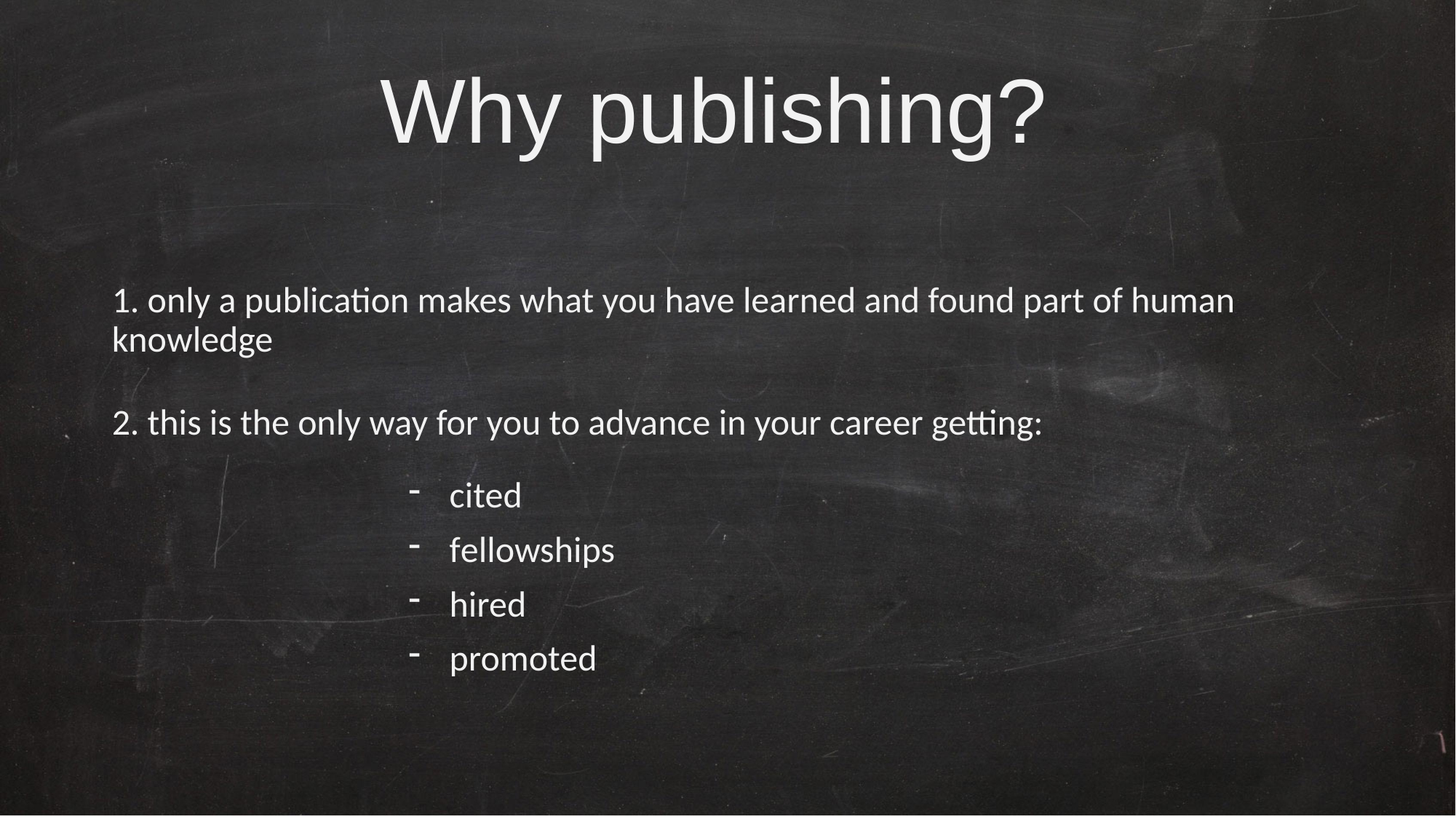

# Why publishing?
1. only a publication makes what you have learned and found part of human knowledge
2. this is the only way for you to advance in your career getting:
cited
fellowships
hired
promoted